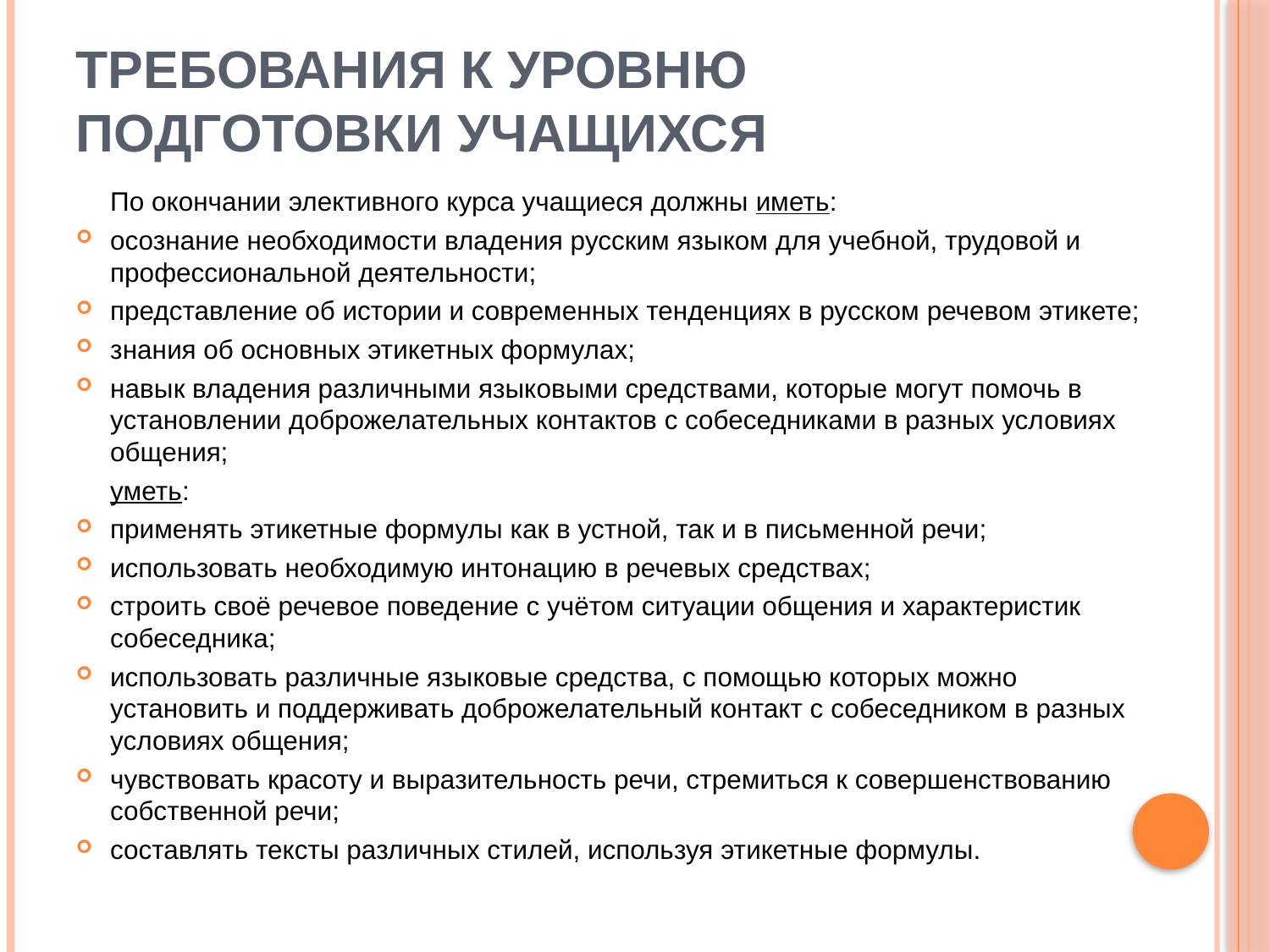

# Требования к уровню подготовки учащихся
	По окончании элективного курса учащиеся должны иметь:
осознание необходимости владения русским языком для учебной, трудовой и профессиональной деятельности;
представление об истории и современных тенденциях в русском речевом этикете;
знания об основных этикетных формулах;
навык владения различными языковыми средствами, которые могут помочь в установлении доброжелательных контактов с собеседниками в разных условиях общения;
	уметь:
применять этикетные формулы как в устной, так и в письменной речи;
использовать необходимую интонацию в речевых средствах;
строить своё речевое поведение с учётом ситуации общения и характеристик собеседника;
использовать различные языковые средства, с помощью которых можно установить и поддерживать доброжелательный контакт с собеседником в разных условиях общения;
чувствовать красоту и выразительность речи, стремиться к совершенствованию собственной речи;
составлять тексты различных стилей, используя этикетные формулы.